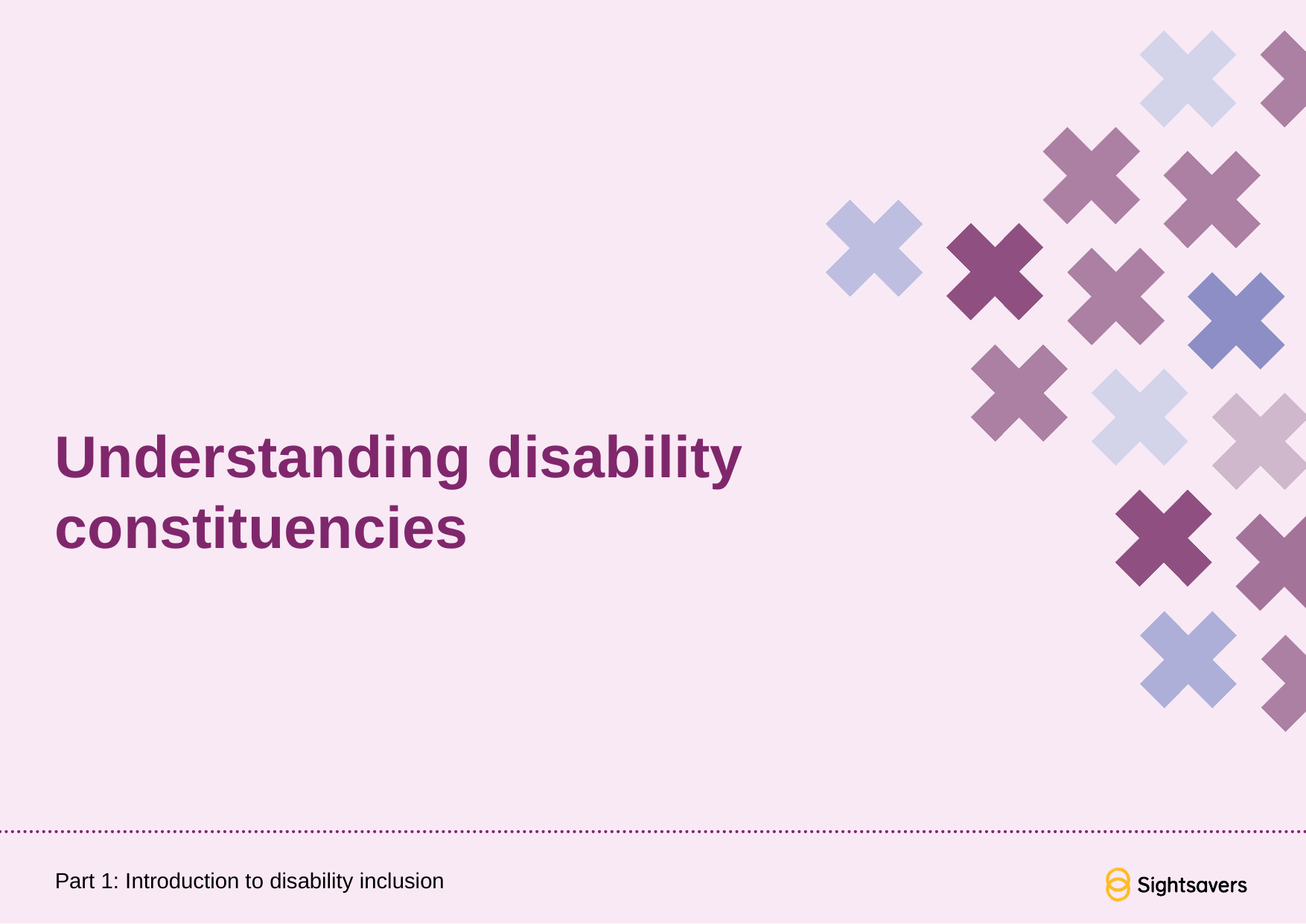

# Understanding disability constituencies
Part 1: Introduction to disability inclusion